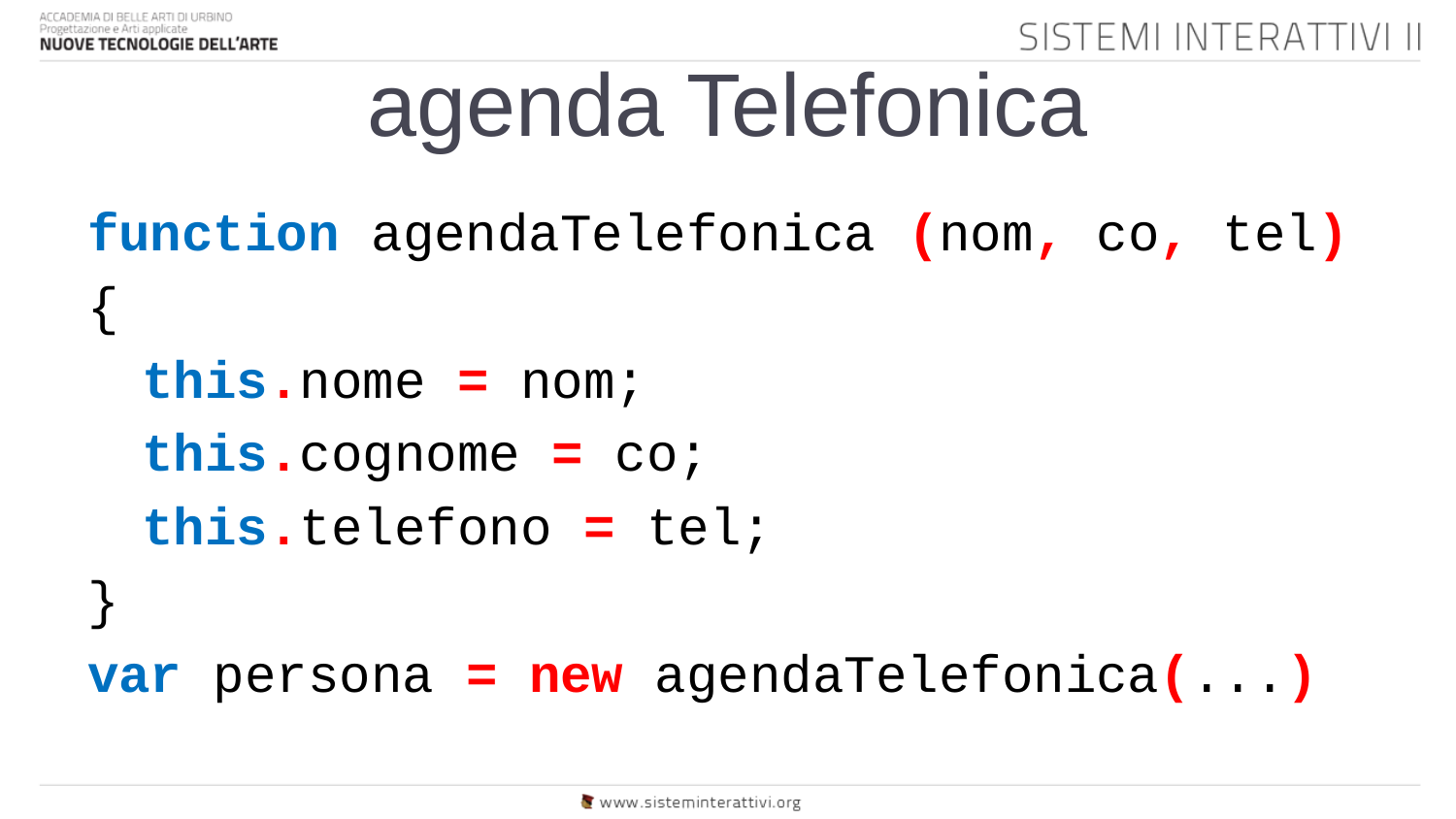

# agenda Telefonica
function agendaTelefonica (nom, co, tel)
{
	this.nome = nom;
	this.cognome = co;
	this.telefono = tel;
}
var persona = new agendaTelefonica(...)